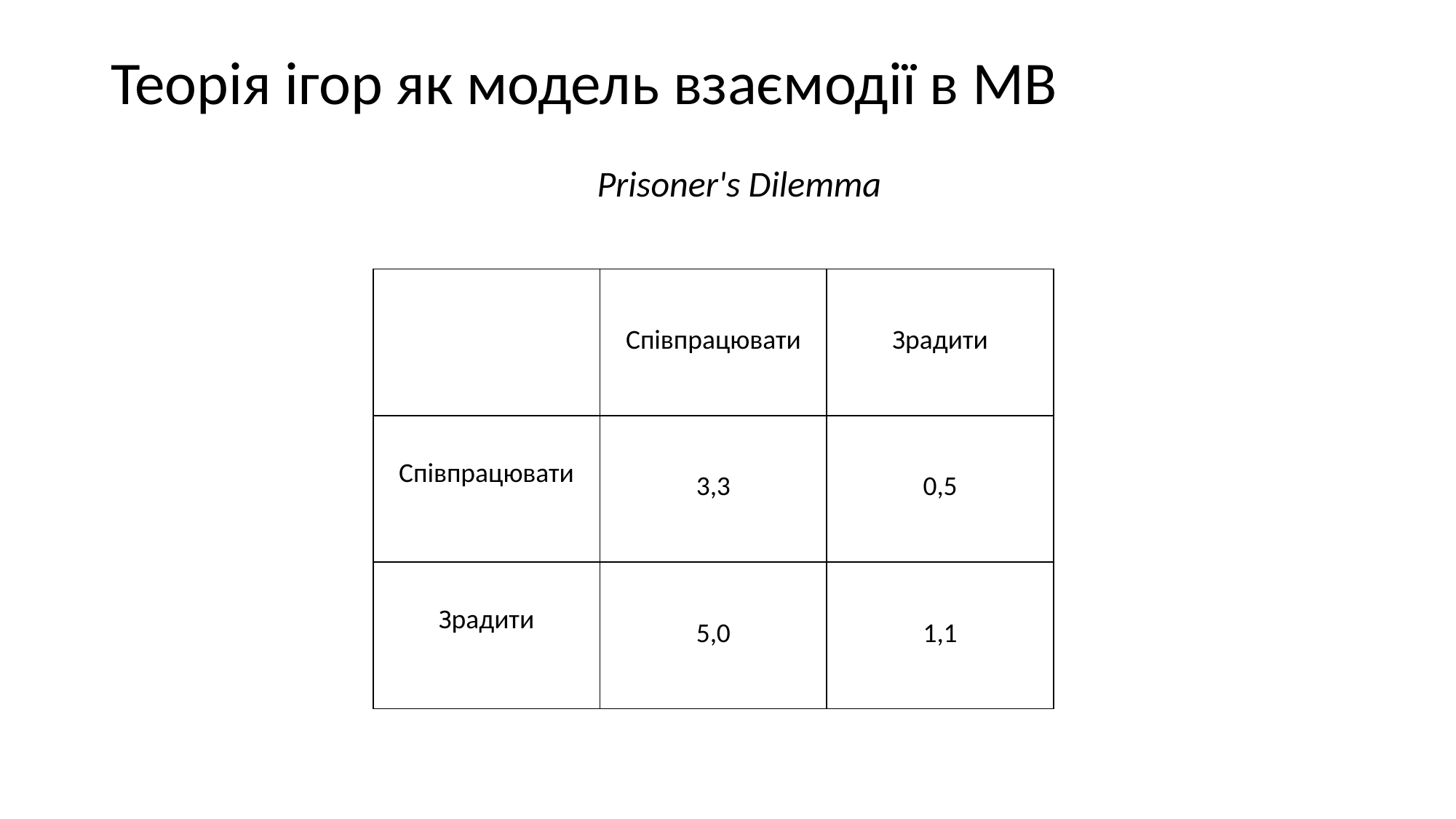

# Теорія ігор як модель взаємодії в МВ
Prisoner's Dilemma
|  | Співпрацювати | Зрадити |
| --- | --- | --- |
| Співпрацювати | 3,3 | 0,5 |
| Зрадити | 5,0 | 1,1 |